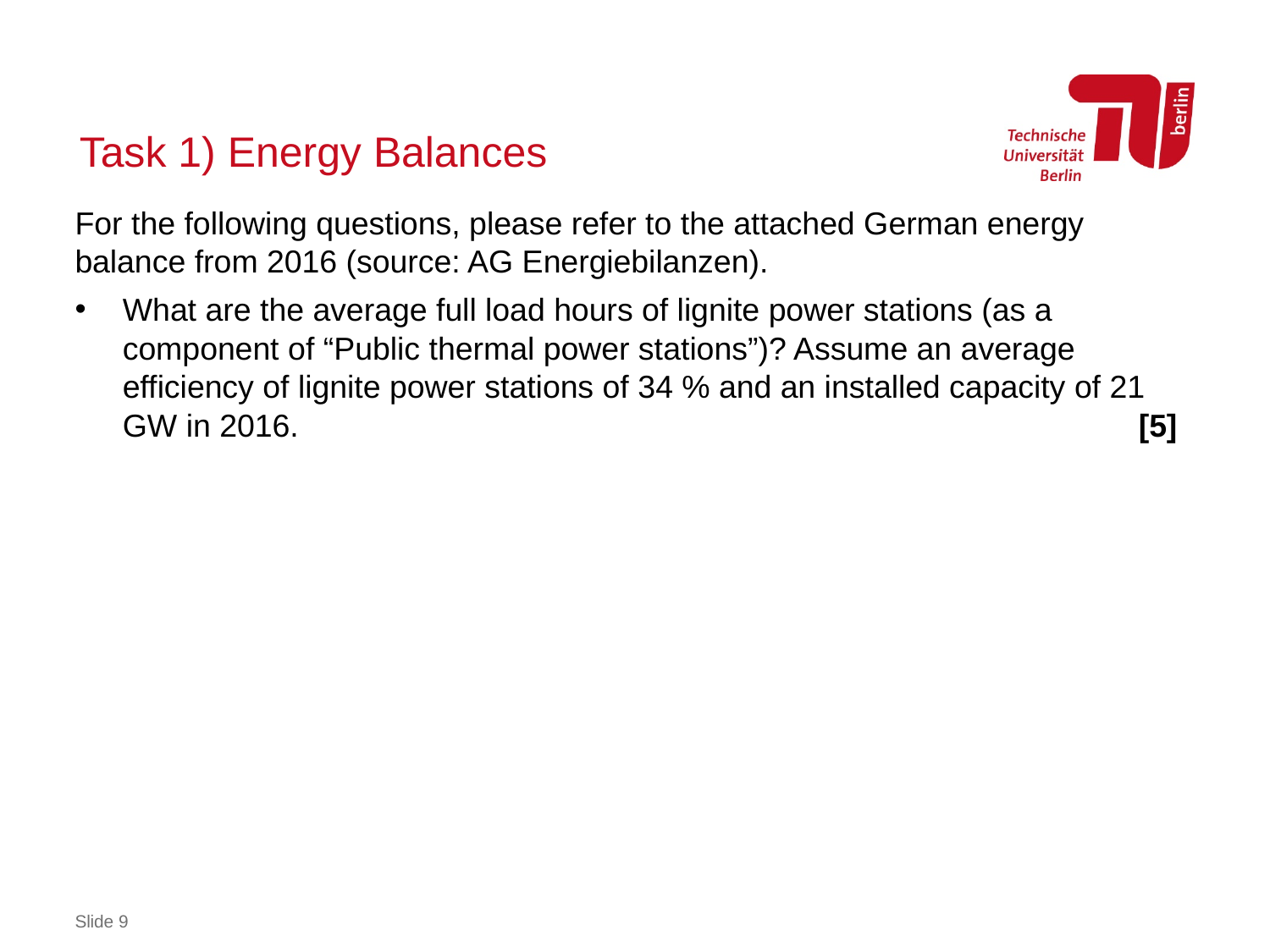

# Task 1) Energy Balances
For the following questions, please refer to the attached German energy balance from 2016 (source: AG Energiebilanzen).
What are the average full load hours of lignite power stations (as a component of “Public thermal power stations”)? Assume an average efficiency of lignite power stations of 34 % and an installed capacity of 21 GW in 2016. 							[5]

Slide 9